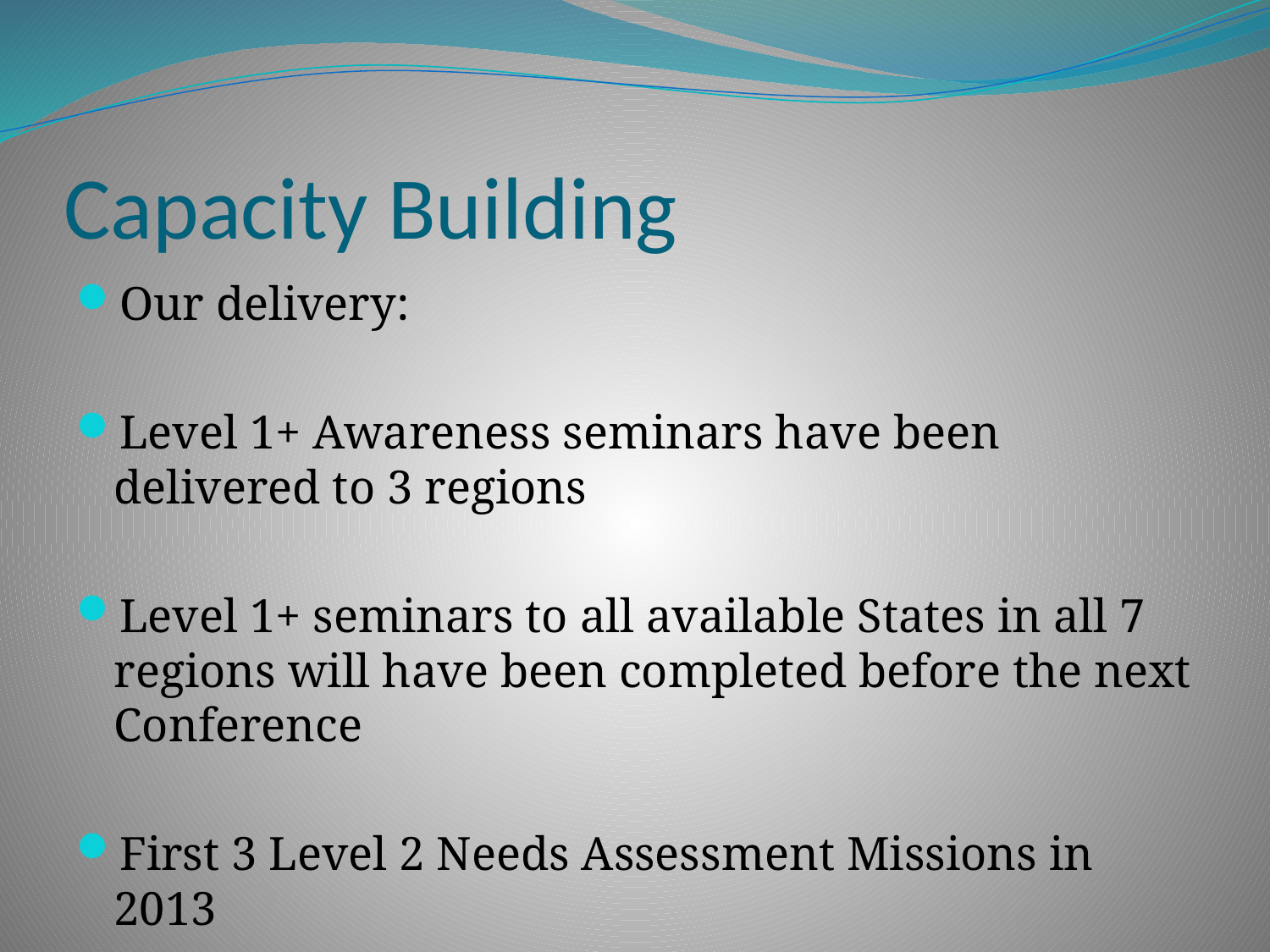

# Capacity Building
Our delivery:

Level 1+ Awareness seminars have been delivered to 3 regions

Level 1+ seminars to all available States in all 7 regions will have been completed before the next Conference

First 3 Level 2 Needs Assessment Missions in 2013